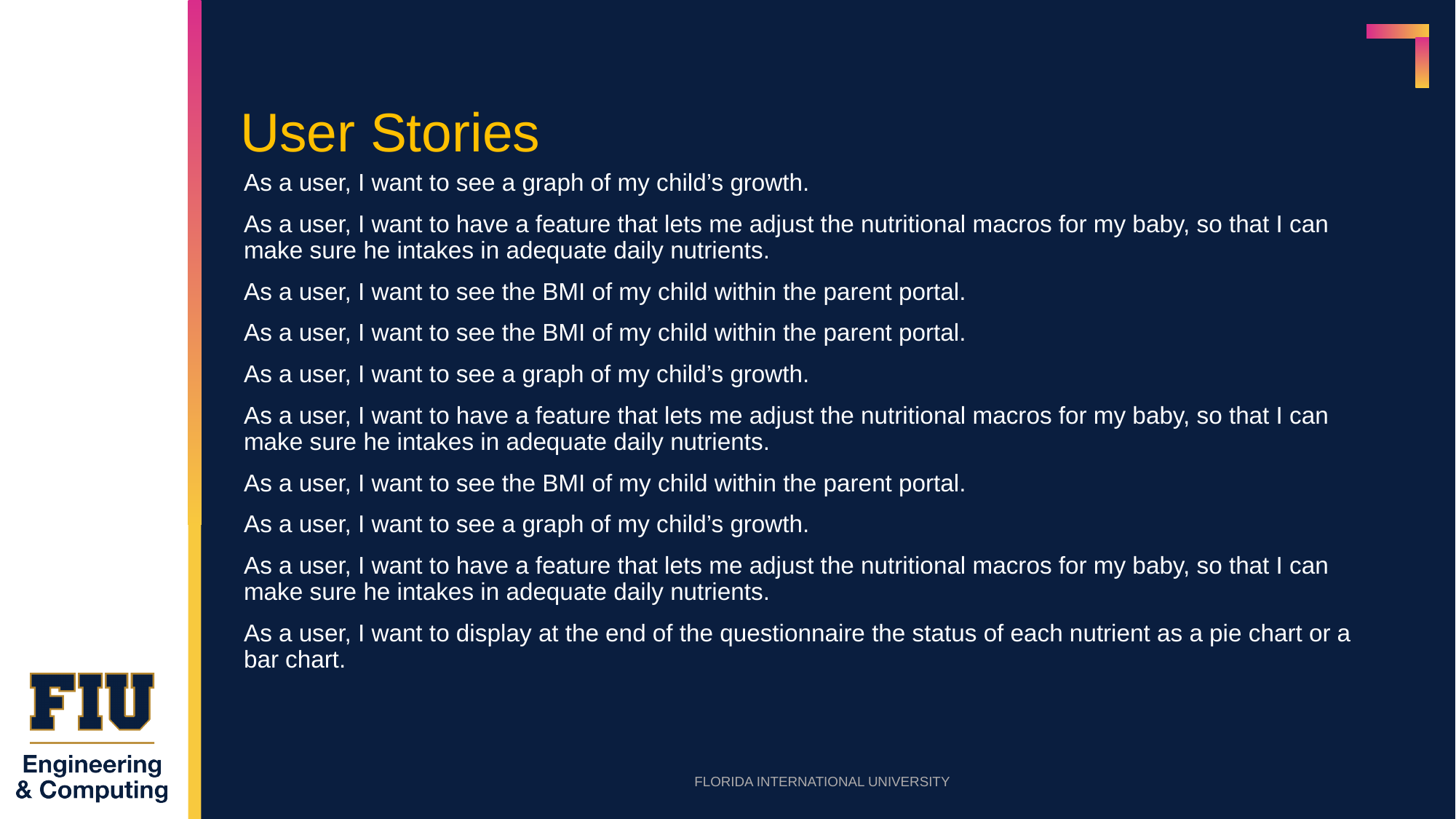

# User Stories
As a user, I want to see a graph of my child’s growth.
As a user, I want to have a feature that lets me adjust the nutritional macros for my baby, so that I can make sure he intakes in adequate daily nutrients.
As a user, I want to see the BMI of my child within the parent portal.
As a user, I want to see the BMI of my child within the parent portal.
As a user, I want to see a graph of my child’s growth.
As a user, I want to have a feature that lets me adjust the nutritional macros for my baby, so that I can make sure he intakes in adequate daily nutrients.
As a user, I want to see the BMI of my child within the parent portal.
As a user, I want to see a graph of my child’s growth.
As a user, I want to have a feature that lets me adjust the nutritional macros for my baby, so that I can make sure he intakes in adequate daily nutrients.
As a user, I want to display at the end of the questionnaire the status of each nutrient as a pie chart or a bar chart.